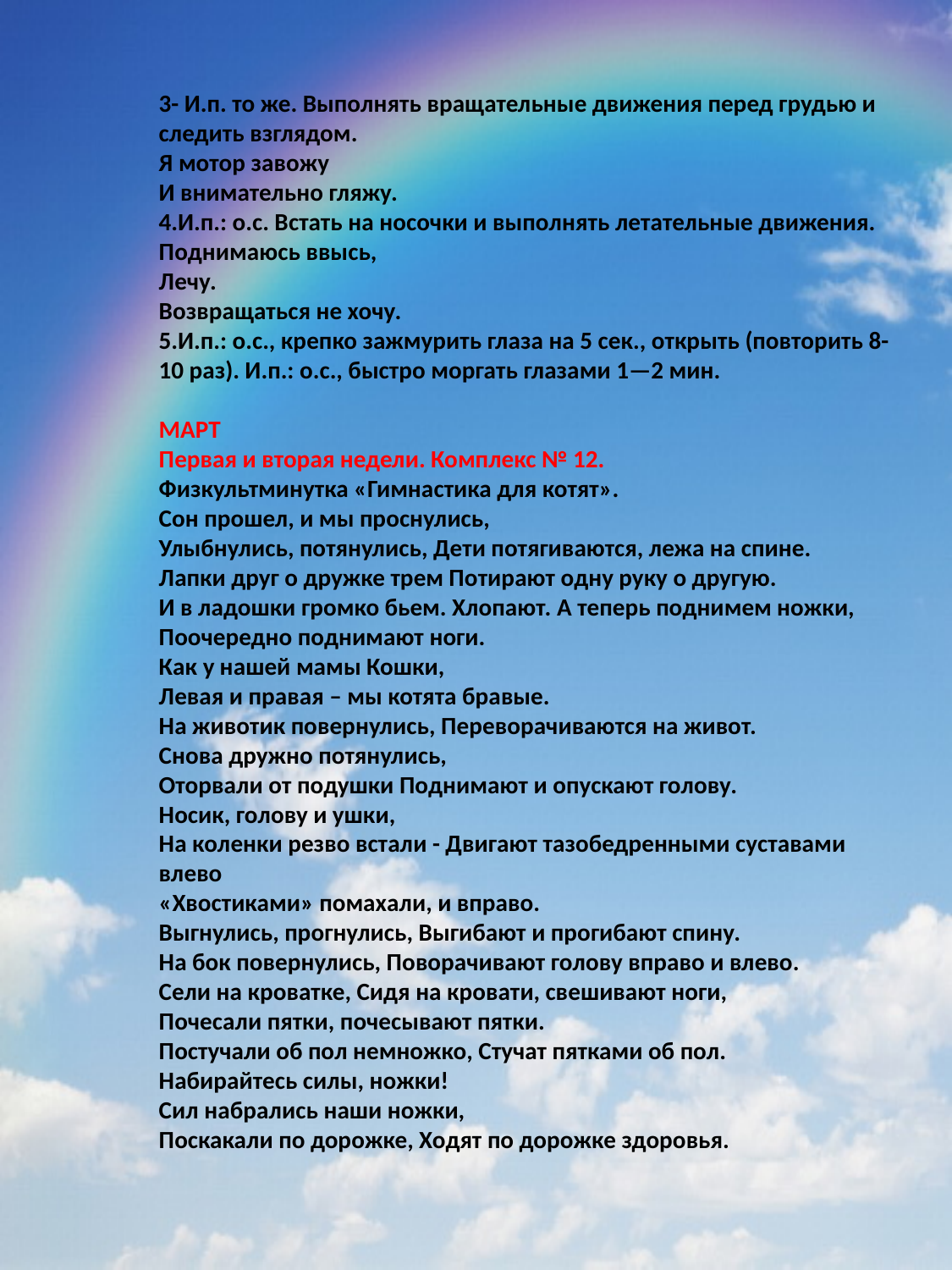

3- И.п. то же. Выполнять вращательные движения перед грудью и сле­дить взглядом.
Я мотор завожу
И внимательно гляжу.
4.И.п.: о.с. Встать на носочки и выполнять летательные движения.
Поднимаюсь ввысь,
Лечу.
Возвращаться не хочу.
5.И.п.: о.с., крепко зажмурить глаза на 5 сек., открыть (повторить 8-10 раз). И.п.: о.с., быстро моргать глазами 1—2 мин.

МАРТ
Первая и вторая недели. Комплекс № 12.
Физкультминутка «Гимнастика для котят».
Сон прошел, и мы проснулись,
Улыбнулись, потянулись, Дети потягиваются, лежа на спине.
Лапки друг о дружке трем Потирают одну руку о другую.
И в ладошки громко бьем. Хлопают. А теперь поднимем ножки, Поочередно поднимают ноги.
Как у нашей мамы Кошки,
Левая и правая – мы котята бравые.
На животик повернулись, Переворачиваются на живот.
Снова дружно потянулись,
Оторвали от подушки Поднимают и опускают голову.
Носик, голову и ушки,
На коленки резво встали - Двигают тазобедренными суставами влево
«Хвостиками» помахали, и вправо.
Выгнулись, прогнулись, Выгибают и прогибают спину.
На бок повернулись, Поворачивают голову вправо и влево.
Сели на кроватке, Сидя на кровати, свешивают ноги,
Почесали пятки, почесывают пятки.
Постучали об пол немножко, Стучат пятками об пол.
Набирайтесь силы, ножки!
Сил набрались наши ножки,
Поскакали по дорожке, Ходят по дорожке здоровья.